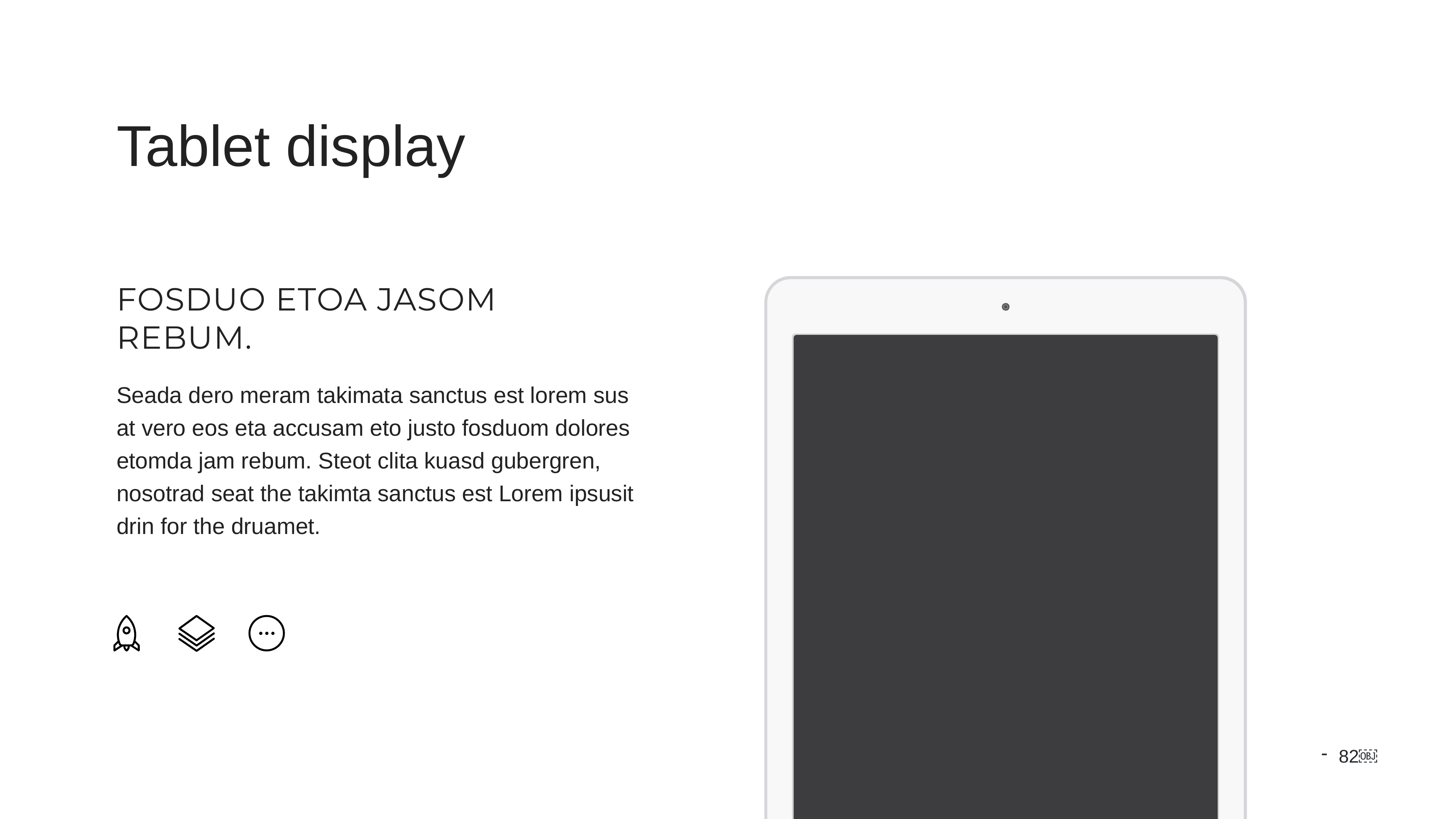

Tablet display
Fosduo etoa jasom rebum.

Seada dero meram takimata sanctus est lorem sus at vero eos eta accusam eto justo fosduom dolores etomda jam rebum. Steot clita kuasd gubergren, nosotrad seat the takimta sanctus est Lorem ipsusit drin for the druamet.